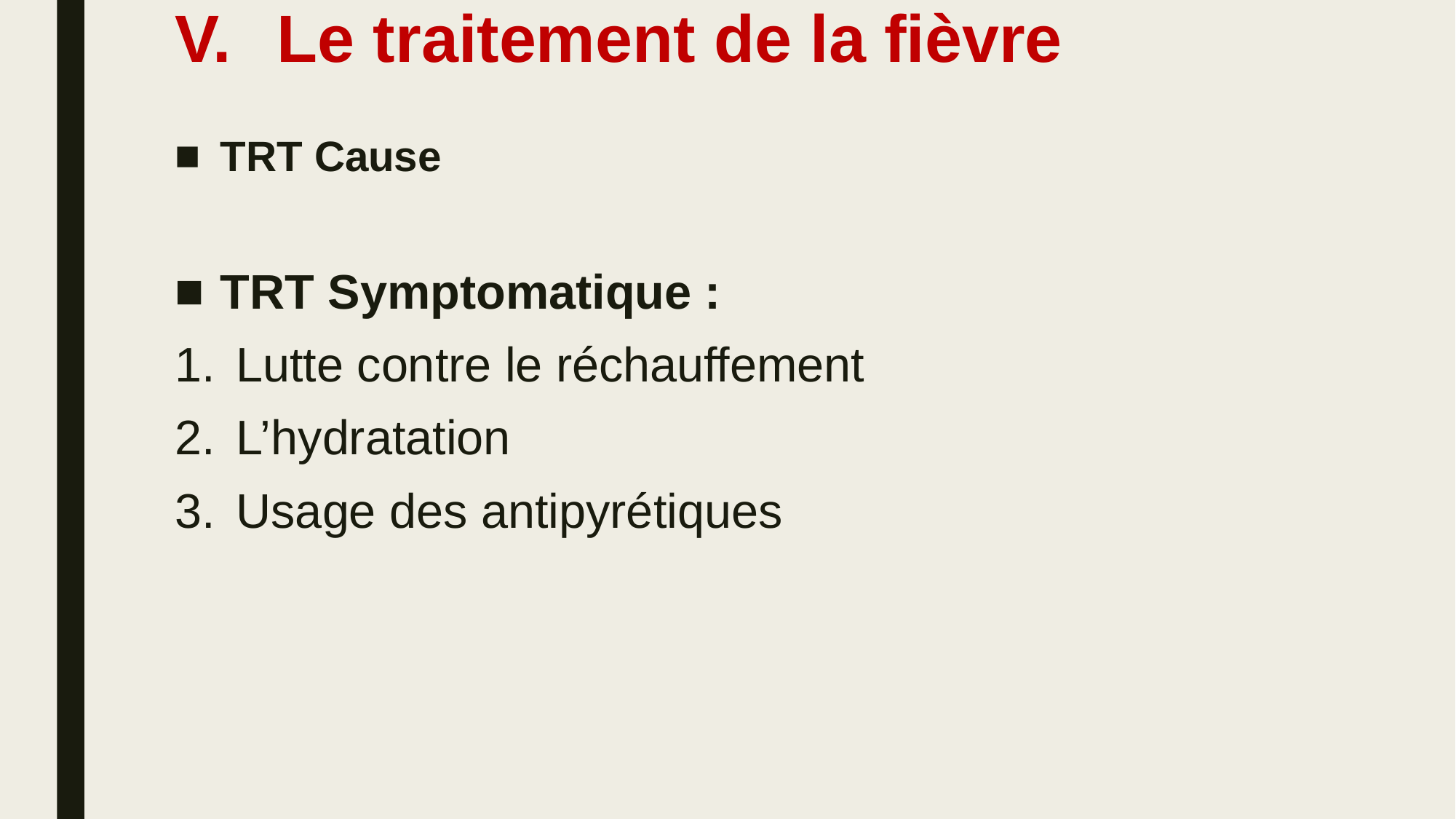

# Le traitement de la fièvre
TRT Cause

TRT Symptomatique :
Lutte contre le réchauffement
L’hydratation
Usage des antipyrétiques